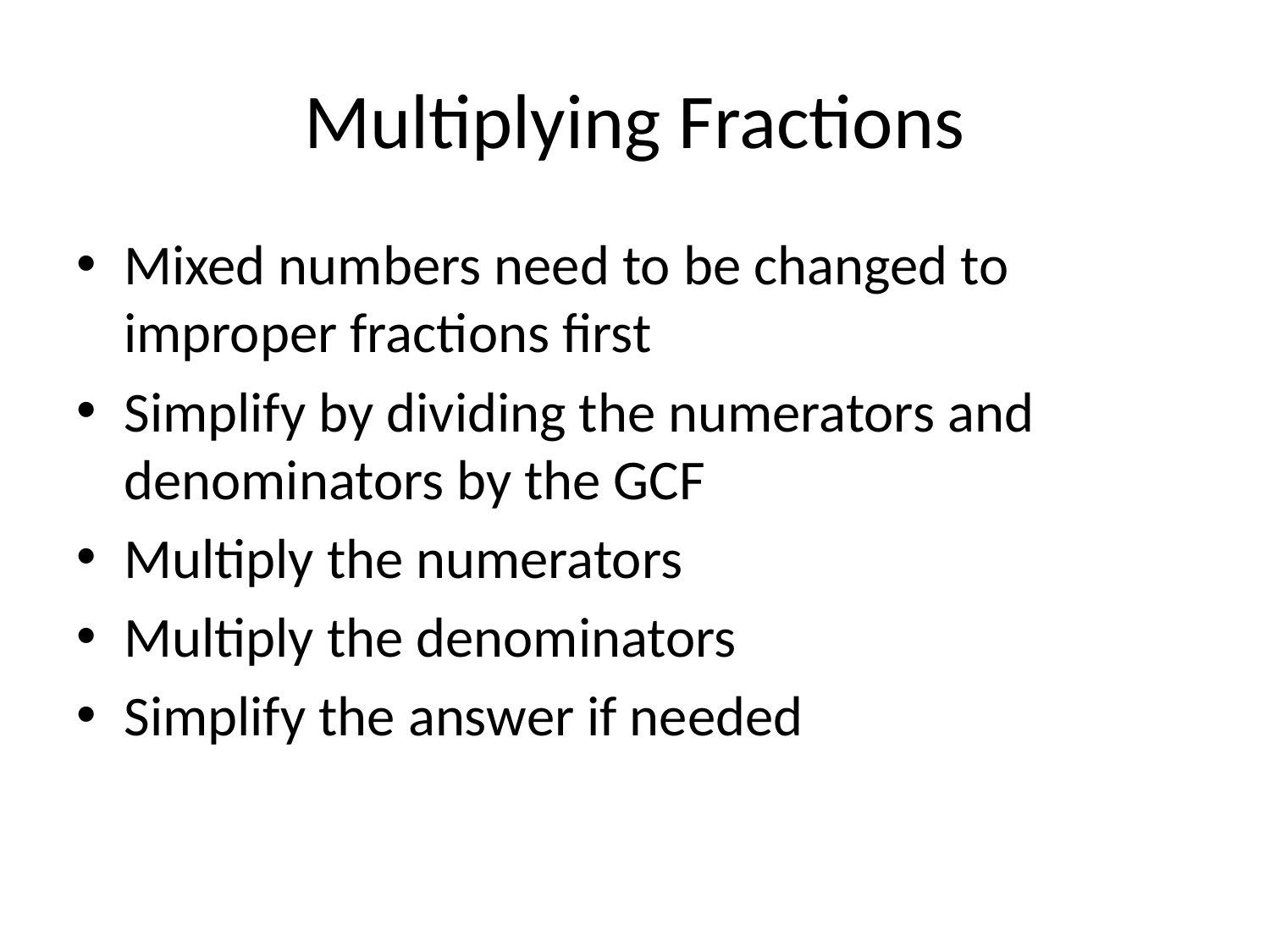

# Multiplying Fractions
Mixed numbers need to be changed to improper fractions first
Simplify by dividing the numerators and denominators by the GCF
Multiply the numerators
Multiply the denominators
Simplify the answer if needed